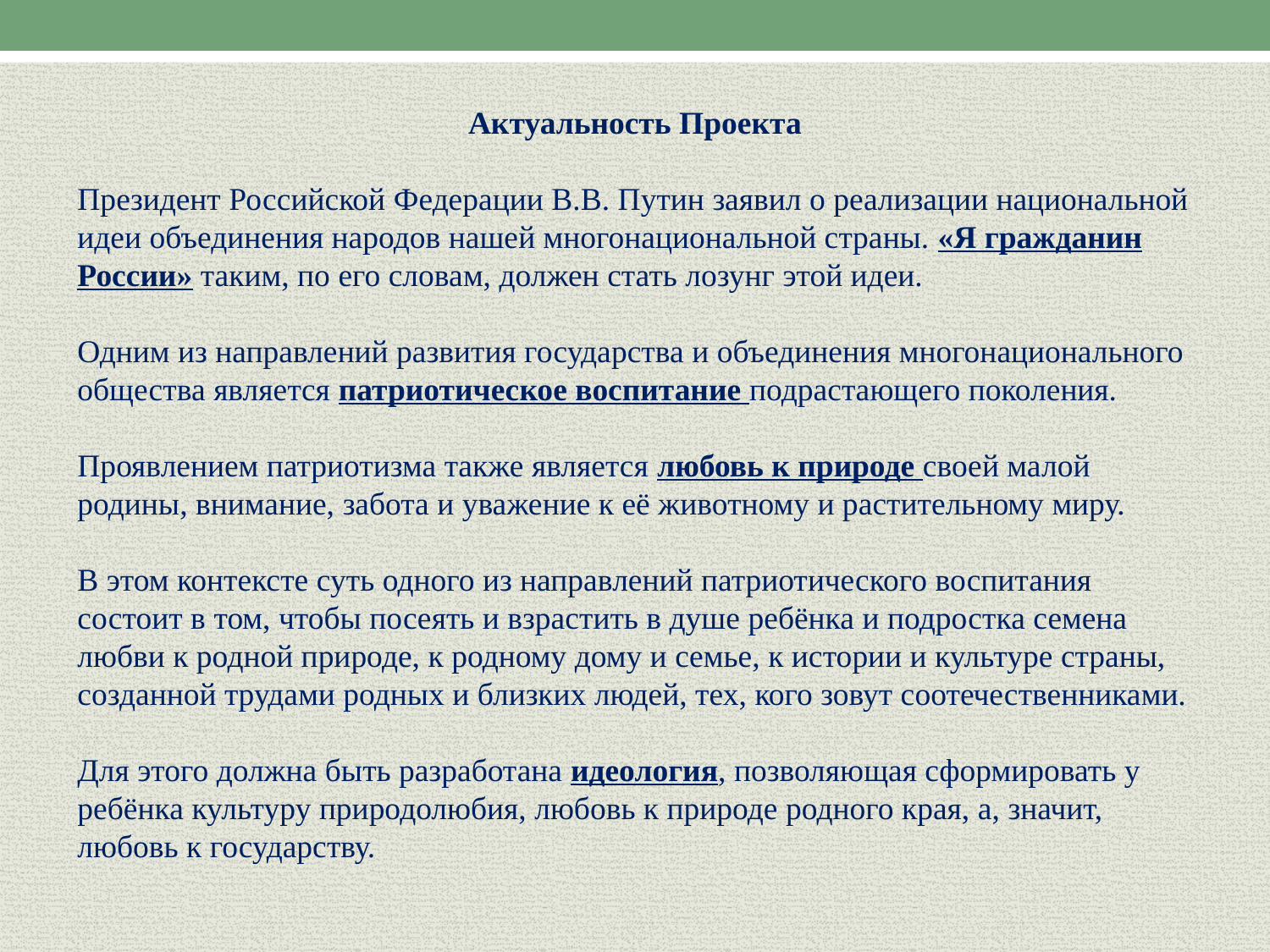

Актуальность Проекта

Президент Российской Федерации В.В. Путин заявил о реализации национальной идеи объединения народов нашей многонациональной страны. «Я гражданин России» таким, по его словам, должен стать лозунг этой идеи.

Одним из направлений развития государства и объединения многонационального общества является патриотическое воспитание подрастающего поколения.

Проявлением патриотизма также является любовь к природе своей малой родины, внимание, забота и уважение к её животному и растительному миру.

В этом контексте суть одного из направлений патриотического воспитания состоит в том, чтобы посеять и взрастить в душе ребёнка и подростка семена любви к родной природе, к родному дому и семье, к истории и культуре страны, созданной трудами родных и близких людей, тех, кого зовут соотечественниками.

Для этого должна быть разработана идеология, позволяющая сформировать у ребёнка культуру природолюбия, любовь к природе родного края, а, значит, любовь к государству.